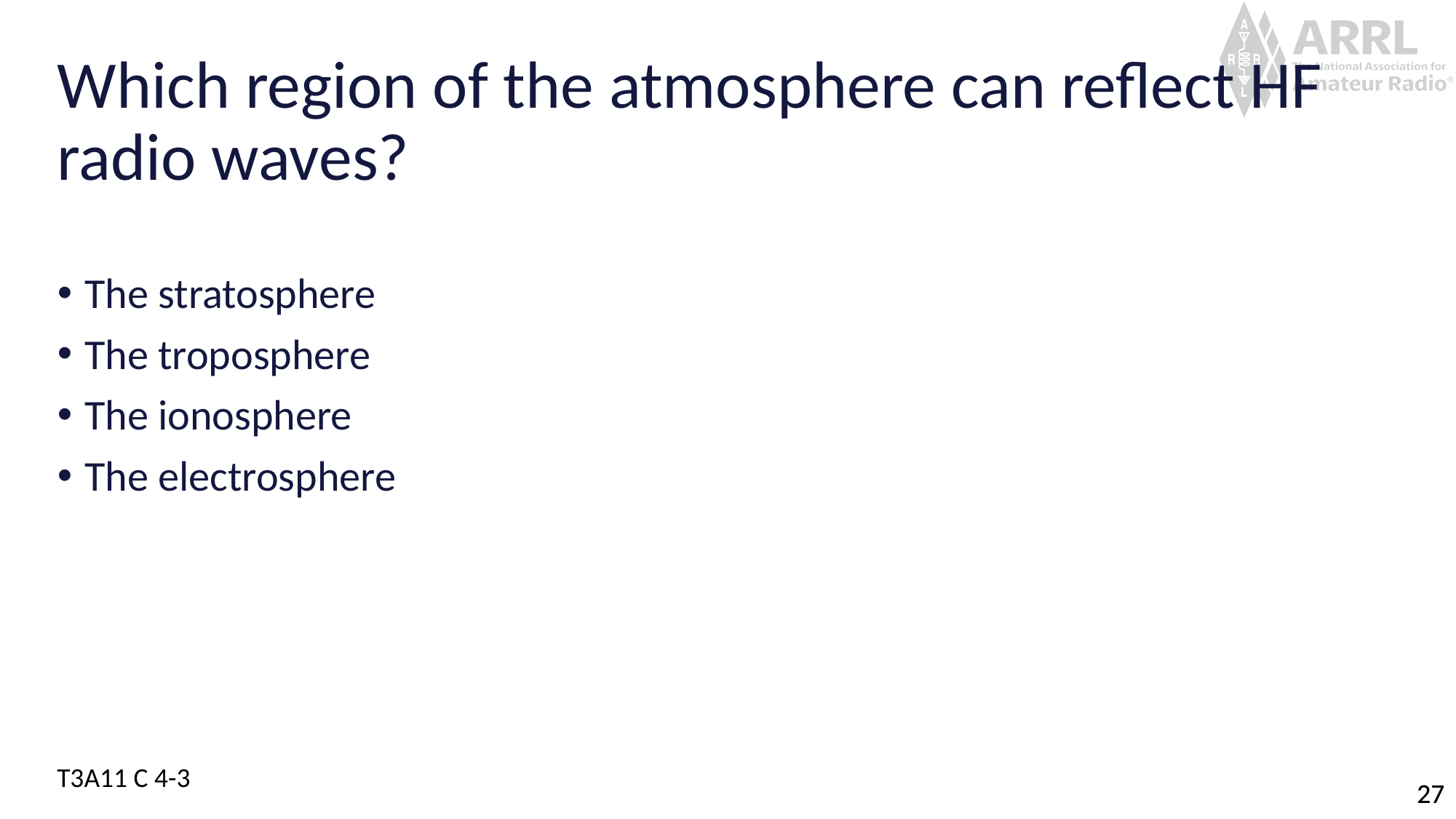

# Which region of the atmosphere can reflect HF radio waves?
The stratosphere
The troposphere
The ionosphere
The electrosphere
T3A11 C 4-3